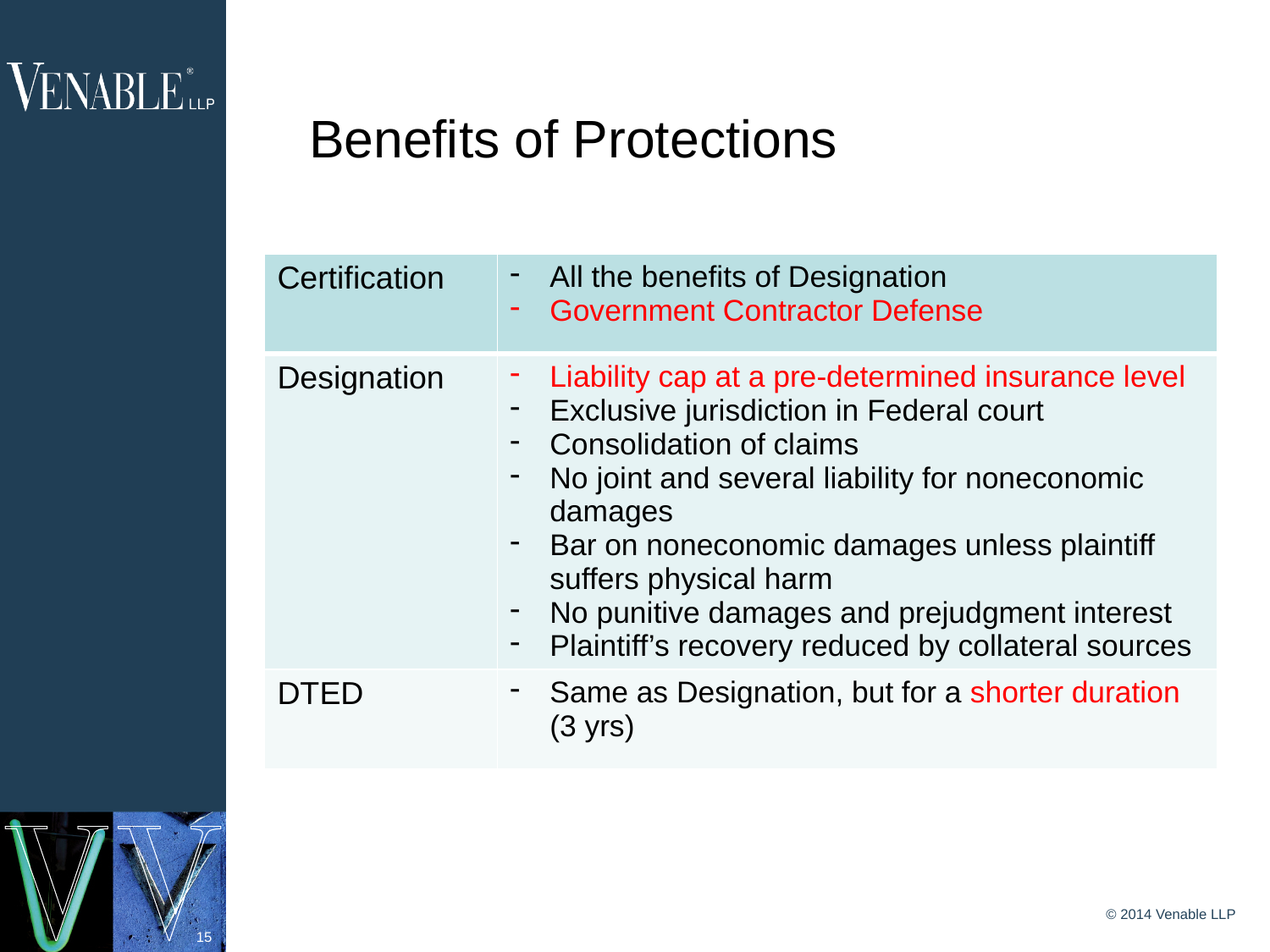

# Benefits of Protections
| Certification | All the benefits of Designation Government Contractor Defense |
| --- | --- |
| Designation | Liability cap at a pre-determined insurance level Exclusive jurisdiction in Federal court Consolidation of claims No joint and several liability for noneconomic damages Bar on noneconomic damages unless plaintiff suffers physical harm No punitive damages and prejudgment interest Plaintiff’s recovery reduced by collateral sources |
| DTED | Same as Designation, but for a shorter duration (3 yrs) |
© 2014 Venable LLP